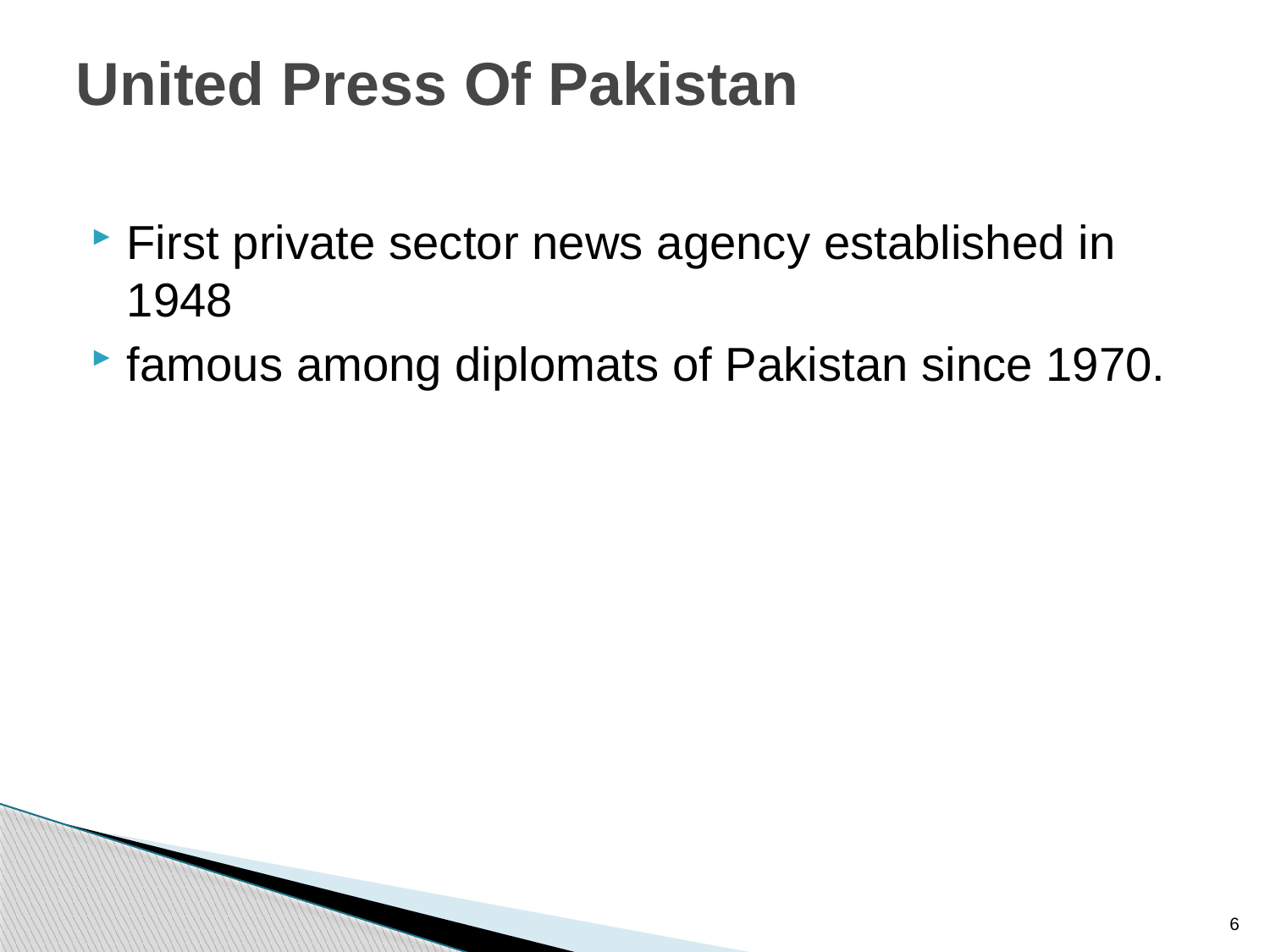

# United Press Of Pakistan
First private sector news agency established in 1948
famous among diplomats of Pakistan since 1970.
6